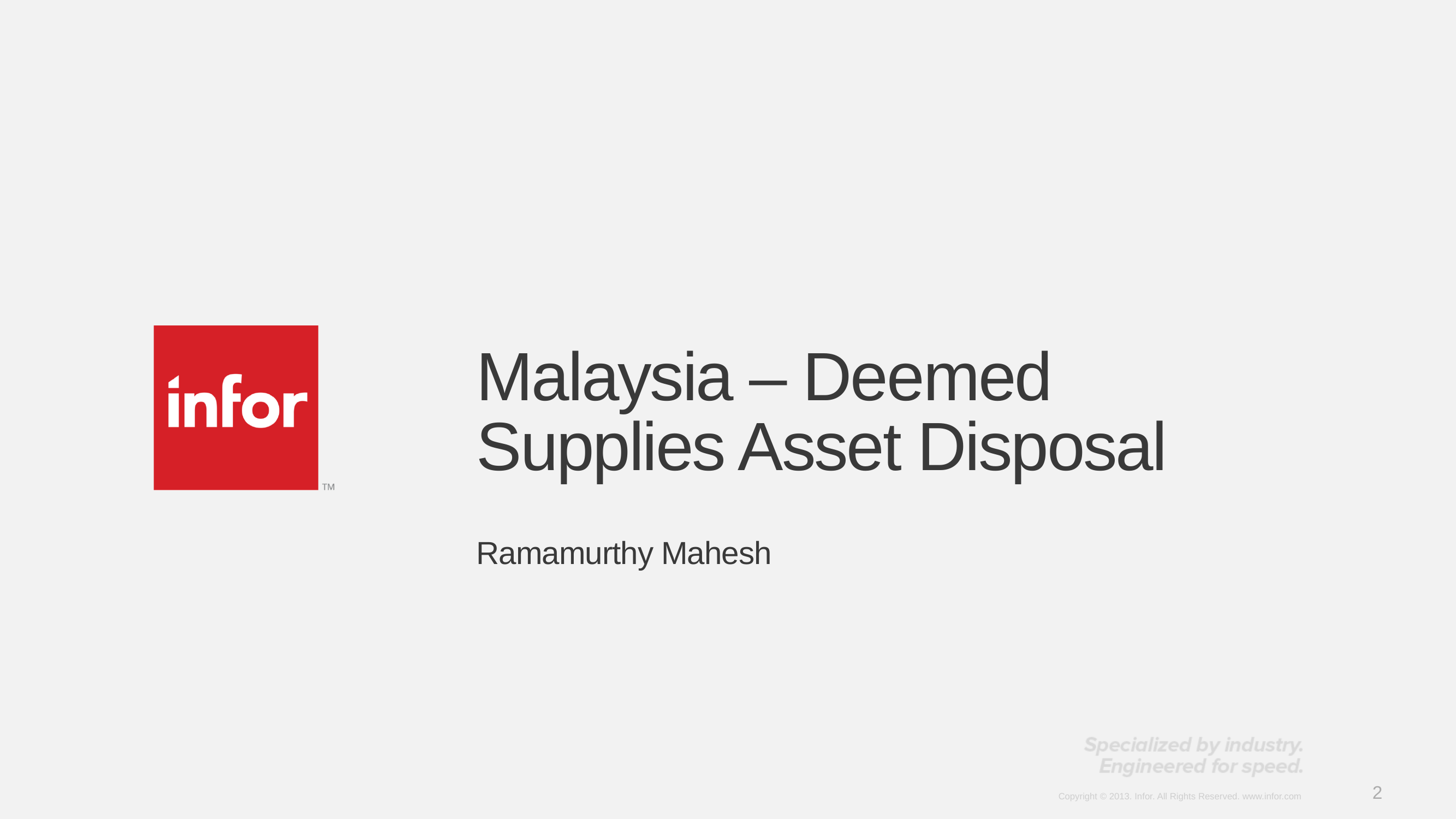

# Malaysia – Deemed Supplies Asset Disposal
Ramamurthy Mahesh